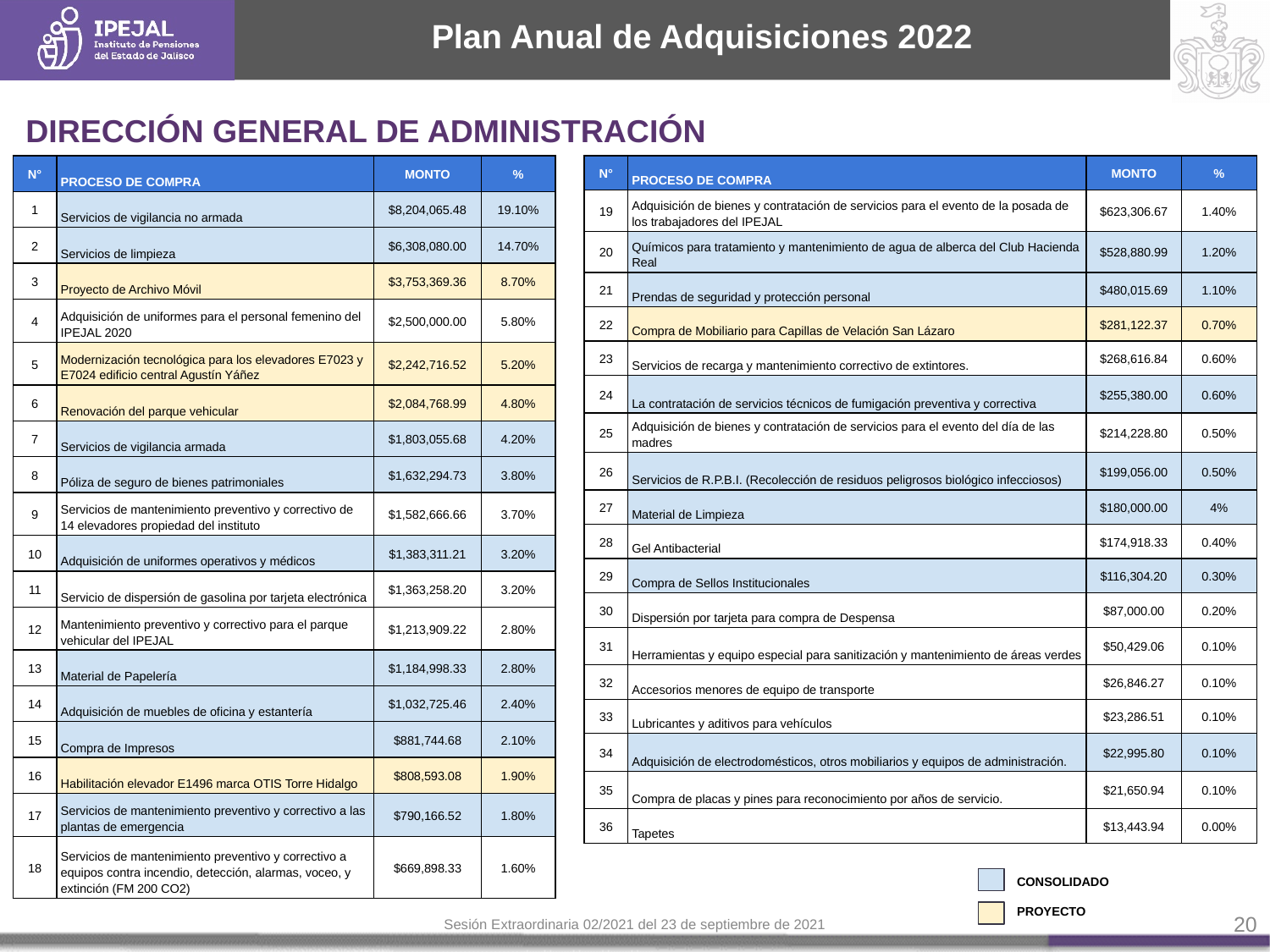

# Plan Anual de Adquisiciones 2022
DIRECCIÓN GENERAL DE ADMINISTRACIÓN
| N° | PROCESO DE COMPRA | MONTO | % |
| --- | --- | --- | --- |
| 1 | Servicios de vigilancia no armada | $8,204,065.48 | 19.10% |
| 2 | Servicios de limpieza | $6,308,080.00 | 14.70% |
| 3 | Proyecto de Archivo Móvil | $3,753,369.36 | 8.70% |
| 4 | Adquisición de uniformes para el personal femenino del IPEJAL 2020 | $2,500,000.00 | 5.80% |
| 5 | Modernización tecnológica para los elevadores E7023 y E7024 edificio central Agustín Yáñez | $2,242,716.52 | 5.20% |
| 6 | Renovación del parque vehicular | $2,084,768.99 | 4.80% |
| 7 | Servicios de vigilancia armada | $1,803,055.68 | 4.20% |
| 8 | Póliza de seguro de bienes patrimoniales | $1,632,294.73 | 3.80% |
| 9 | Servicios de mantenimiento preventivo y correctivo de 14 elevadores propiedad del instituto | $1,582,666.66 | 3.70% |
| 10 | Adquisición de uniformes operativos y médicos | $1,383,311.21 | 3.20% |
| 11 | Servicio de dispersión de gasolina por tarjeta electrónica | $1,363,258.20 | 3.20% |
| 12 | Mantenimiento preventivo y correctivo para el parque vehicular del IPEJAL | $1,213,909.22 | 2.80% |
| 13 | Material de Papelería | $1,184,998.33 | 2.80% |
| 14 | Adquisición de muebles de oficina y estantería | $1,032,725.46 | 2.40% |
| 15 | Compra de Impresos | $881,744.68 | 2.10% |
| 16 | Habilitación elevador E1496 marca OTIS Torre Hidalgo | $808,593.08 | 1.90% |
| 17 | Servicios de mantenimiento preventivo y correctivo a las plantas de emergencia | $790,166.52 | 1.80% |
| 18 | Servicios de mantenimiento preventivo y correctivo a equipos contra incendio, detección, alarmas, voceo, y extinción (FM 200 CO2) | $669,898.33 | 1.60% |
| N° | PROCESO DE COMPRA | MONTO | % |
| --- | --- | --- | --- |
| 19 | Adquisición de bienes y contratación de servicios para el evento de la posada de los trabajadores del IPEJAL | $623,306.67 | 1.40% |
| 20 | Químicos para tratamiento y mantenimiento de agua de alberca del Club Hacienda Real | $528,880.99 | 1.20% |
| 21 | Prendas de seguridad y protección personal | $480,015.69 | 1.10% |
| 22 | Compra de Mobiliario para Capillas de Velación San Lázaro | $281,122.37 | 0.70% |
| 23 | Servicios de recarga y mantenimiento correctivo de extintores. | $268,616.84 | 0.60% |
| 24 | La contratación de servicios técnicos de fumigación preventiva y correctiva | $255,380.00 | 0.60% |
| 25 | Adquisición de bienes y contratación de servicios para el evento del día de las madres | $214,228.80 | 0.50% |
| 26 | Servicios de R.P.B.I. (Recolección de residuos peligrosos biológico infecciosos) | $199,056.00 | 0.50% |
| 27 | Material de Limpieza | $180,000.00 | 4% |
| 28 | Gel Antibacterial | $174,918.33 | 0.40% |
| 29 | Compra de Sellos Institucionales | $116,304.20 | 0.30% |
| 30 | Dispersión por tarjeta para compra de Despensa | $87,000.00 | 0.20% |
| 31 | Herramientas y equipo especial para sanitización y mantenimiento de áreas verdes | $50,429.06 | 0.10% |
| 32 | Accesorios menores de equipo de transporte | $26,846.27 | 0.10% |
| 33 | Lubricantes y aditivos para vehículos | $23,286.51 | 0.10% |
| 34 | Adquisición de electrodomésticos, otros mobiliarios y equipos de administración. | $22,995.80 | 0.10% |
| 35 | Compra de placas y pines para reconocimiento por años de servicio. | $21,650.94 | 0.10% |
| 36 | Tapetes | $13,443.94 | 0.00% |
CONSOLIDADO

PROYECTO

Sesión Extraordinaria 02/2021 del 23 de septiembre de 2021
20